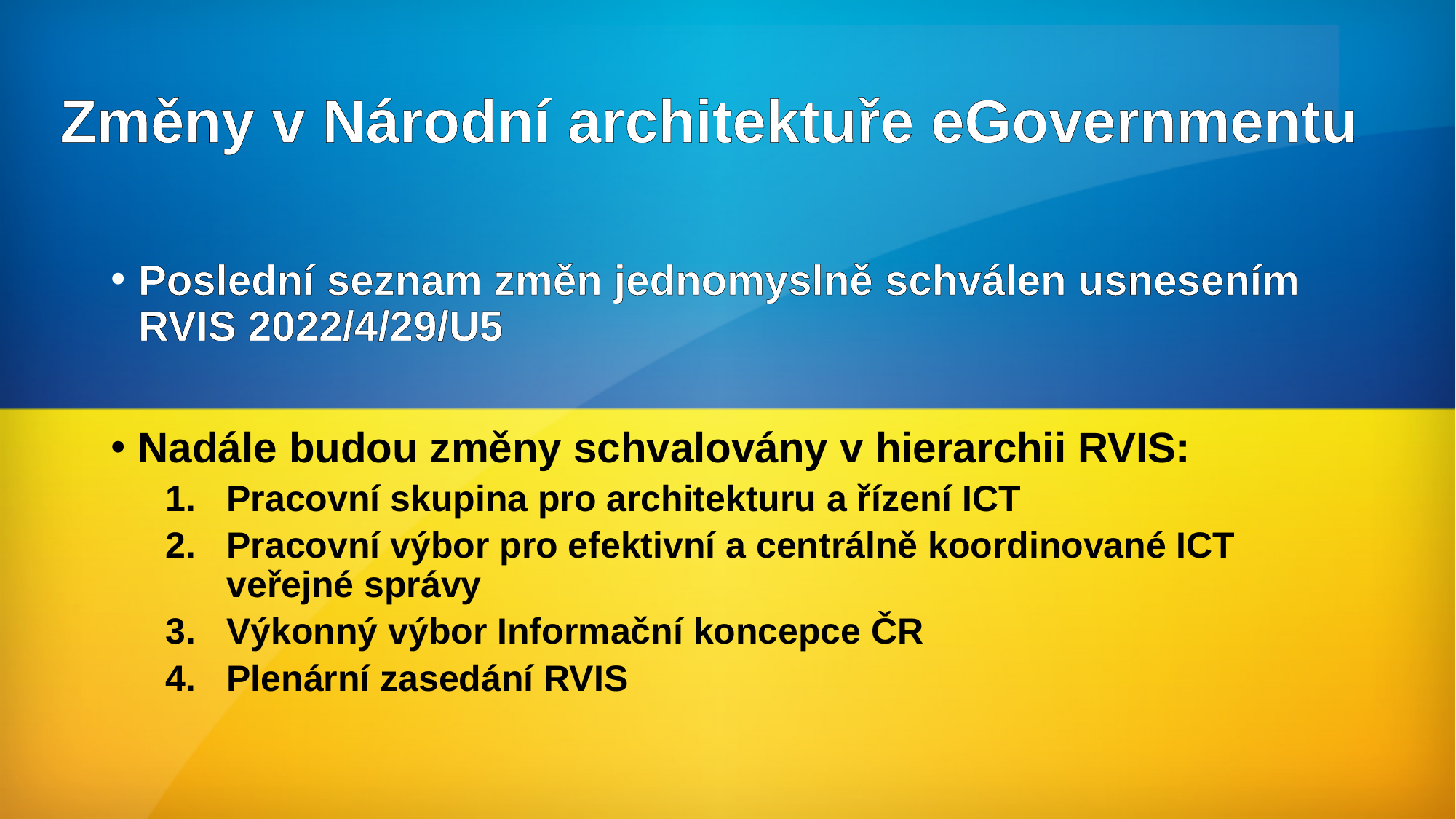

# Změny v Národní architektuře eGovernmentu
Poslední seznam změn jednomyslně schválen usnesením RVIS 2022/4/29/U5

Nadále budou změny schvalovány v hierarchii RVIS:
Pracovní skupina pro architekturu a řízení ICT
Pracovní výbor pro efektivní a centrálně koordinované ICT veřejné správy
Výkonný výbor Informační koncepce ČR
Plenární zasedání RVIS